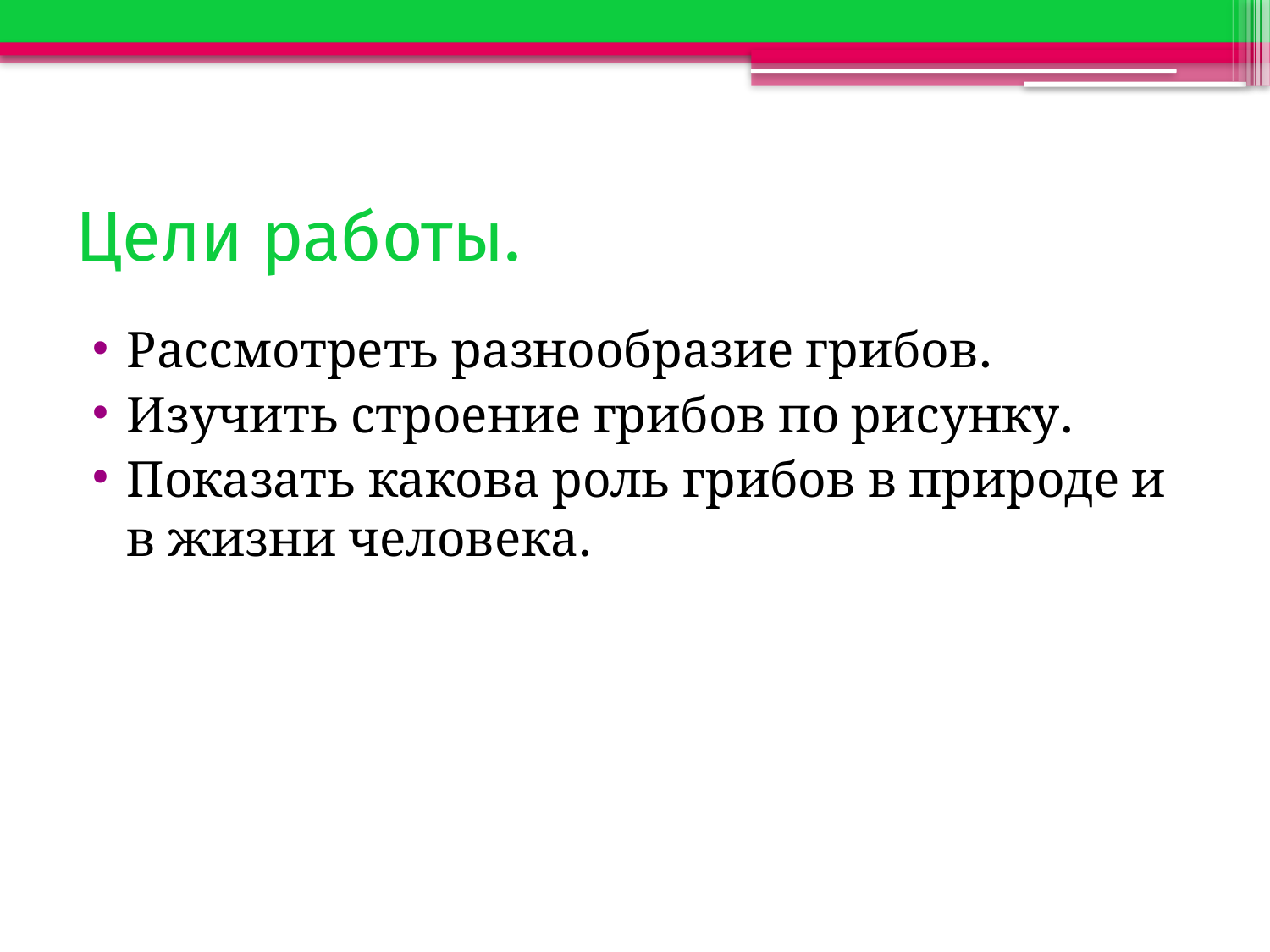

# Цели работы.
Рассмотреть разнообразие грибов.
Изучить строение грибов по рисунку.
Показать какова роль грибов в природе и в жизни человека.